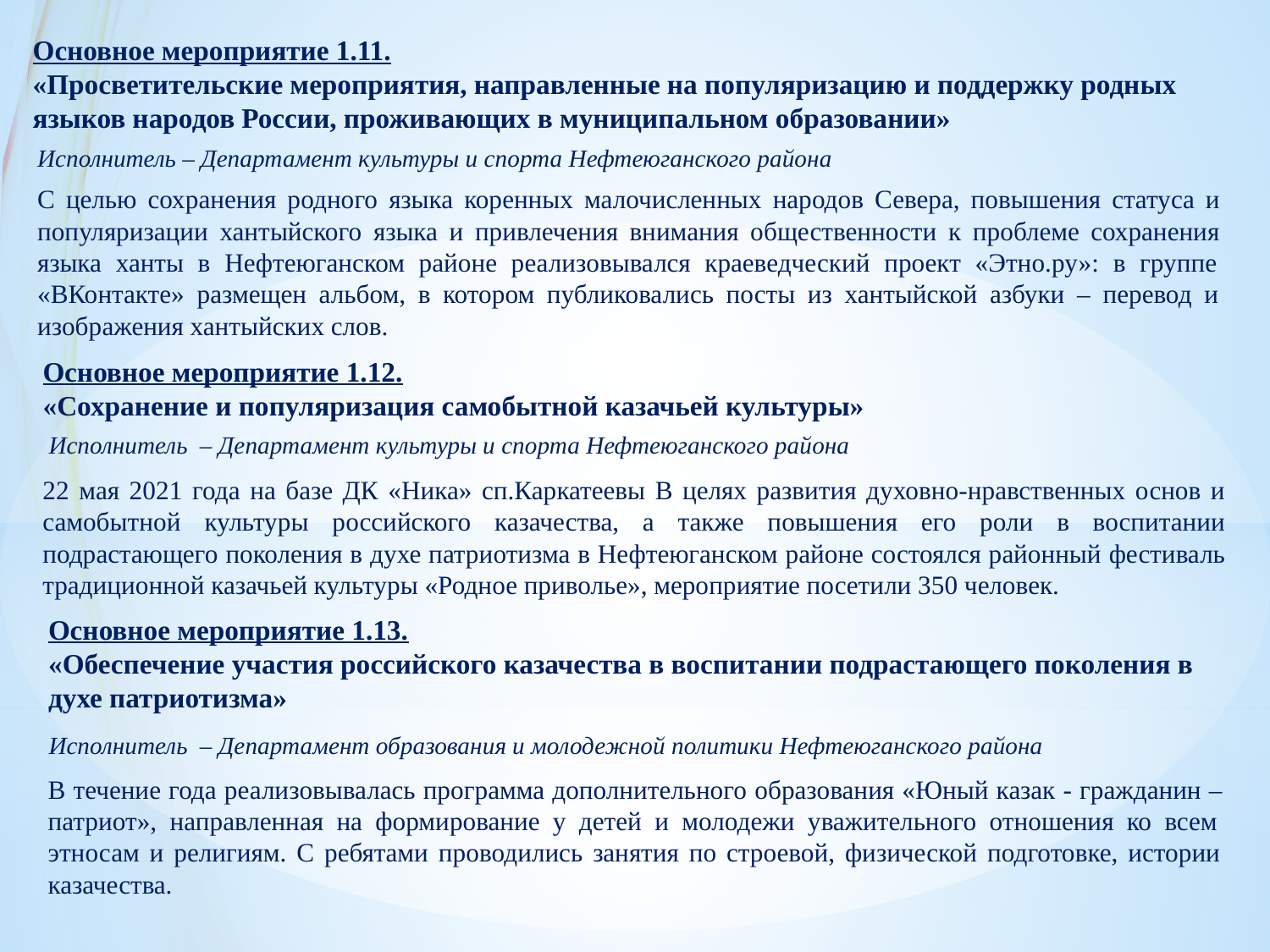

Основное мероприятие 1.11.
«Просветительские мероприятия, направленные на популяризацию и поддержку родных языков народов России, проживающих в муниципальном образовании»
Исполнитель – Департамент культуры и спорта Нефтеюганского района
С целью сохранения родного языка коренных малочисленных народов Севера, повышения статуса и
популяризации хантыйского языка и привлечения внимания общественности к проблеме сохранения
языка ханты в Нефтеюганском районе реализовывался краеведческий проект «Этно.ру»: в группе
«ВКонтакте» размещен альбом, в котором публиковались посты из хантыйской азбуки – перевод и
изображения хантыйских слов.
Основное мероприятие 1.12.
«Сохранение и популяризация самобытной казачьей культуры»
Исполнитель  – Департамент культуры и спорта Нефтеюганского района
22 мая 2021 года на базе ДК «Ника» сп.Каркатеевы В целях развития духовно-нравственных основ и самобытной культуры российского казачества, а также повышения его роли в воспитании подрастающего поколения в духе патриотизма в Нефтеюганском районе состоялся районный фестиваль традиционной казачьей культуры «Родное приволье», мероприятие посетили 350 человек.
Основное мероприятие 1.13.
«Обеспечение участия российского казачества в воспитании подрастающего поколения в духе патриотизма»
Исполнитель  – Департамент образования и молодежной политики Нефтеюганского района
В течение года реализовывалась программа дополнительного образования «Юный казак - гражданин –
патриот», направленная на формирование у детей и молодежи уважительного отношения ко всем
этносам и религиям. С ребятами проводились занятия по строевой, физической подготовке, истории
казачества.